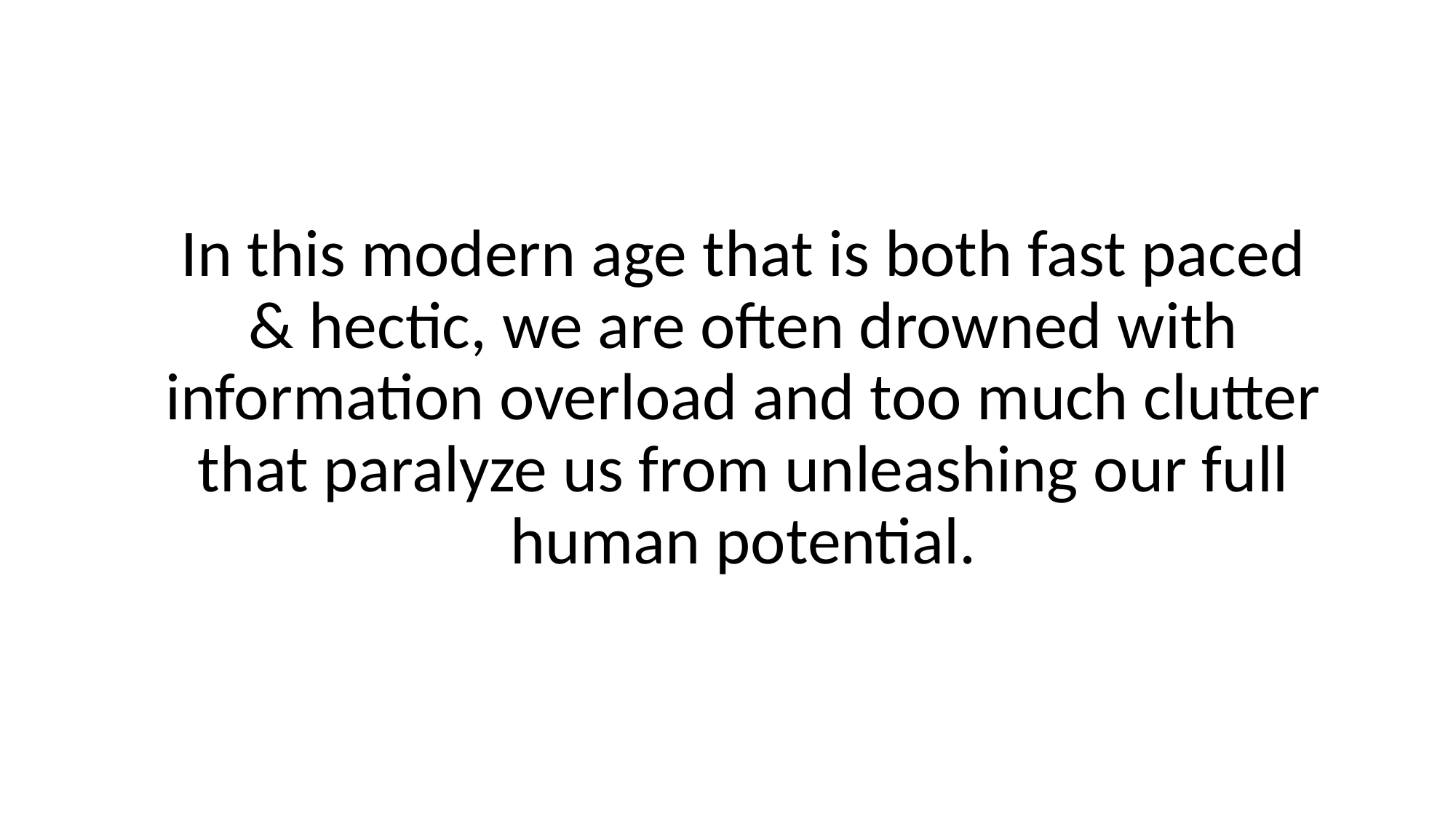

In this modern age that is both fast paced & hectic, we are often drowned with information overload and too much clutter that paralyze us from unleashing our full human potential.